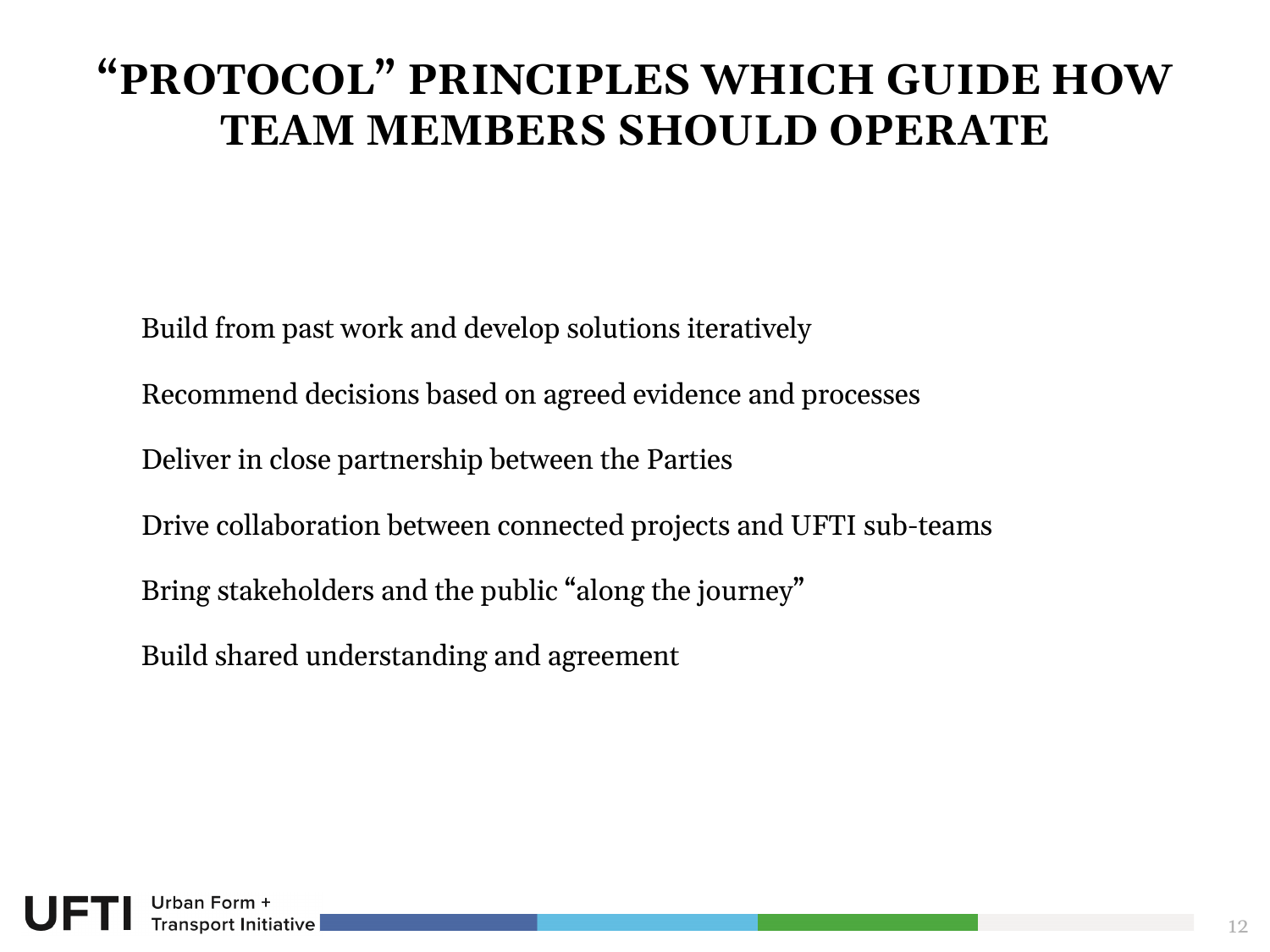

# “Protocol” principles which guide how team members should operate

Build from past work and develop solutions iteratively
Recommend decisions based on agreed evidence and processes
Deliver in close partnership between the Parties
Drive collaboration between connected projects and UFTI sub-teams
Bring stakeholders and the public “along the journey”
Build shared understanding and agreement

12